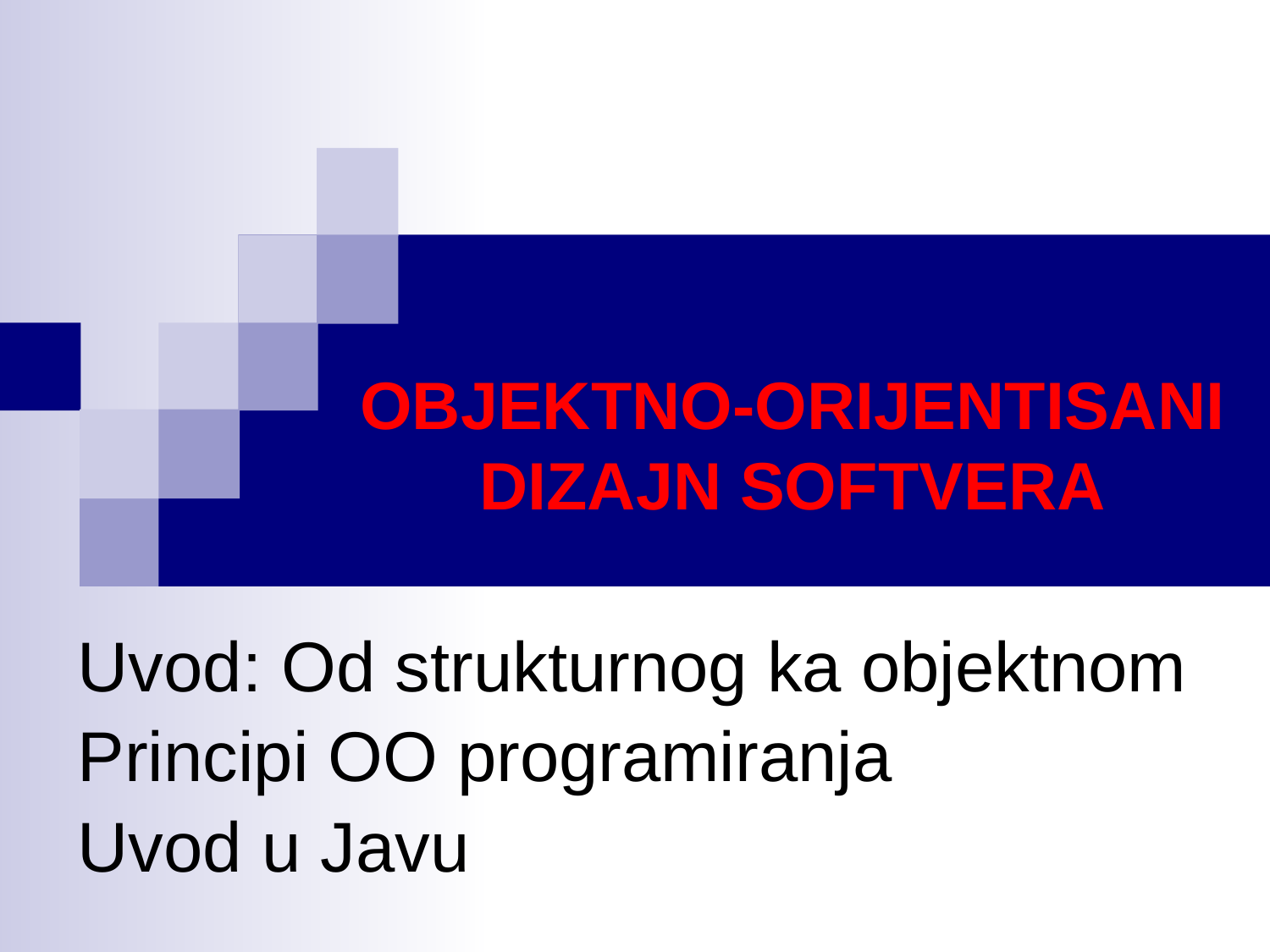

# OBJEKTNO-ORIJENTISANI DIZAJN SOFTVERA
Uvod: Od strukturnog ka objektnom
Principi OO programiranja
Uvod u Javu